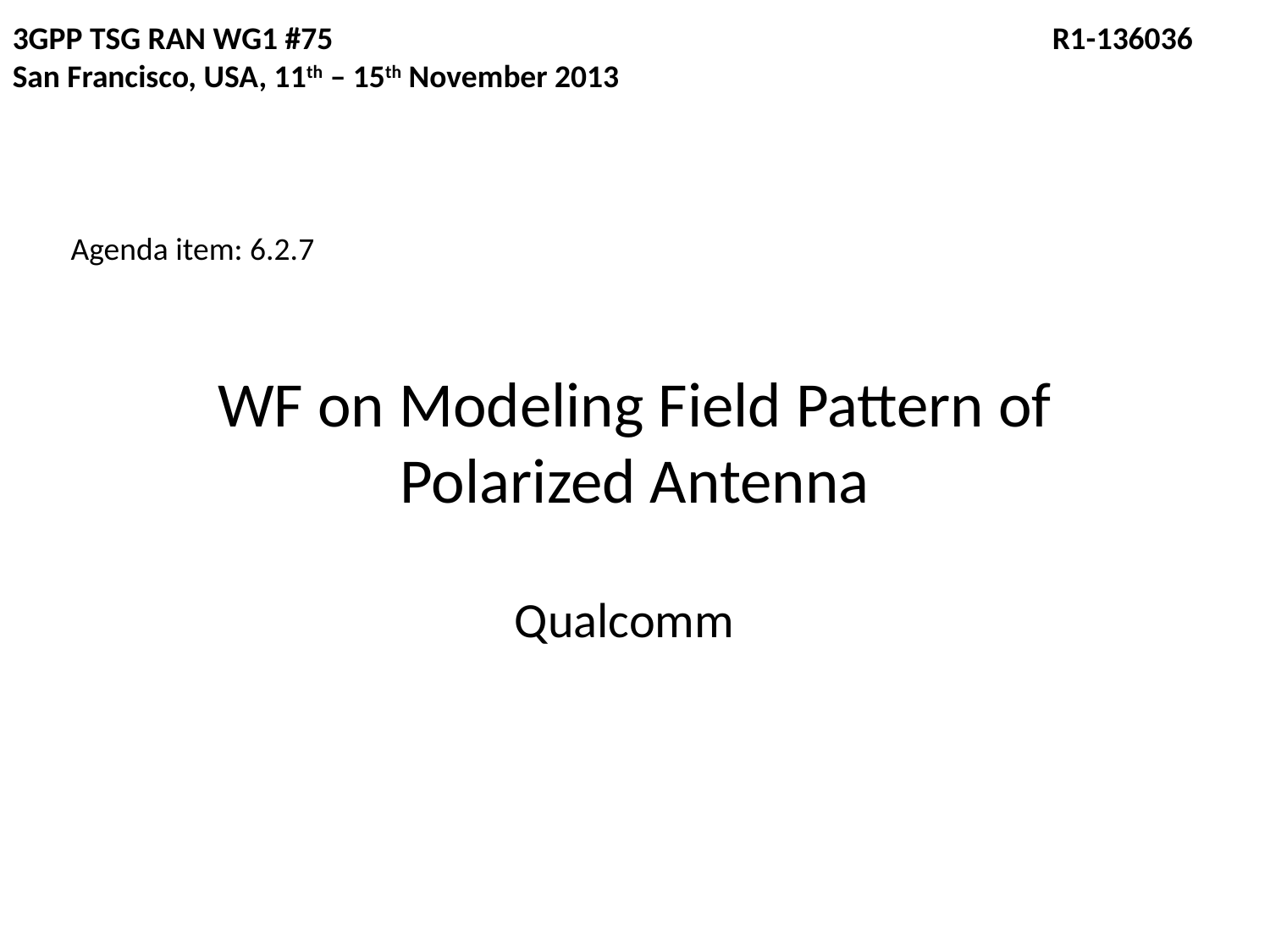

3GPP TSG RAN WG1 #75					                     R1-136036
San Francisco, USA, 11th – 15th November 2013
Agenda item: 6.2.7
# WF on Modeling Field Pattern of Polarized Antenna
Qualcomm